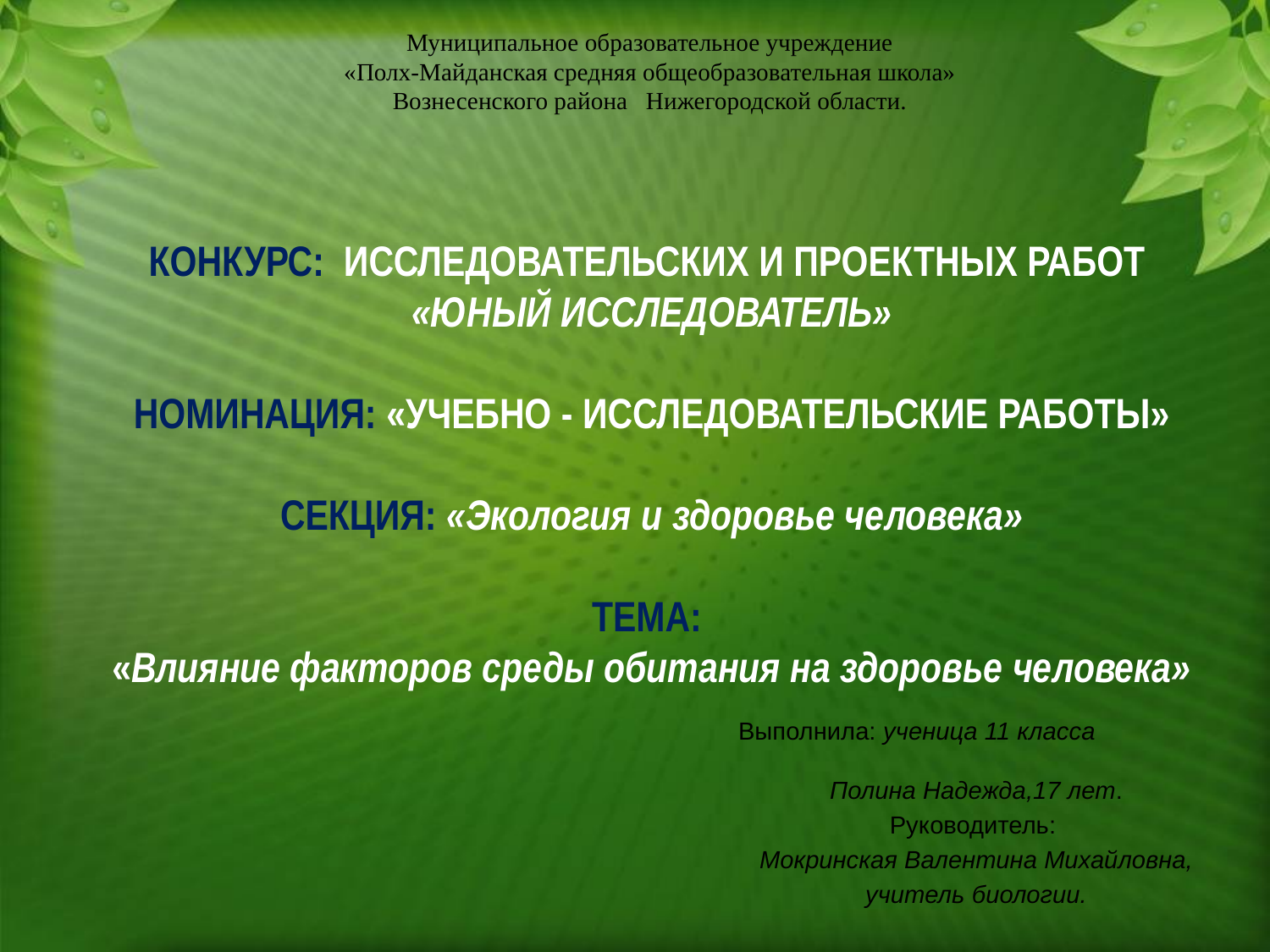

Муниципальное образовательное учреждение
«Полх-Майданская средняя общеобразовательная школа»
Вознесенского района   Нижегородской области.

КОНКУРС:  ИССЛЕДОВАТЕЛЬСКИХ И ПРОЕКТНЫХ РАБОТ
«ЮНЫЙ ИССЛЕДОВАТЕЛЬ»
 
НОМИНАЦИЯ: «УЧЕБНО - ИССЛЕДОВАТЕЛЬСКИЕ РАБОТЫ»
 
СЕКЦИЯ: «Экология и здоровье человека»
 
ТЕМА:
«Влияние факторов среды обитания на здоровье человека»
Выполнила: ученица 11 класса                                                                               Полина Надежда,17 лет.
Руководитель:
Мокринская Валентина Михайловна,
учитель биологии.